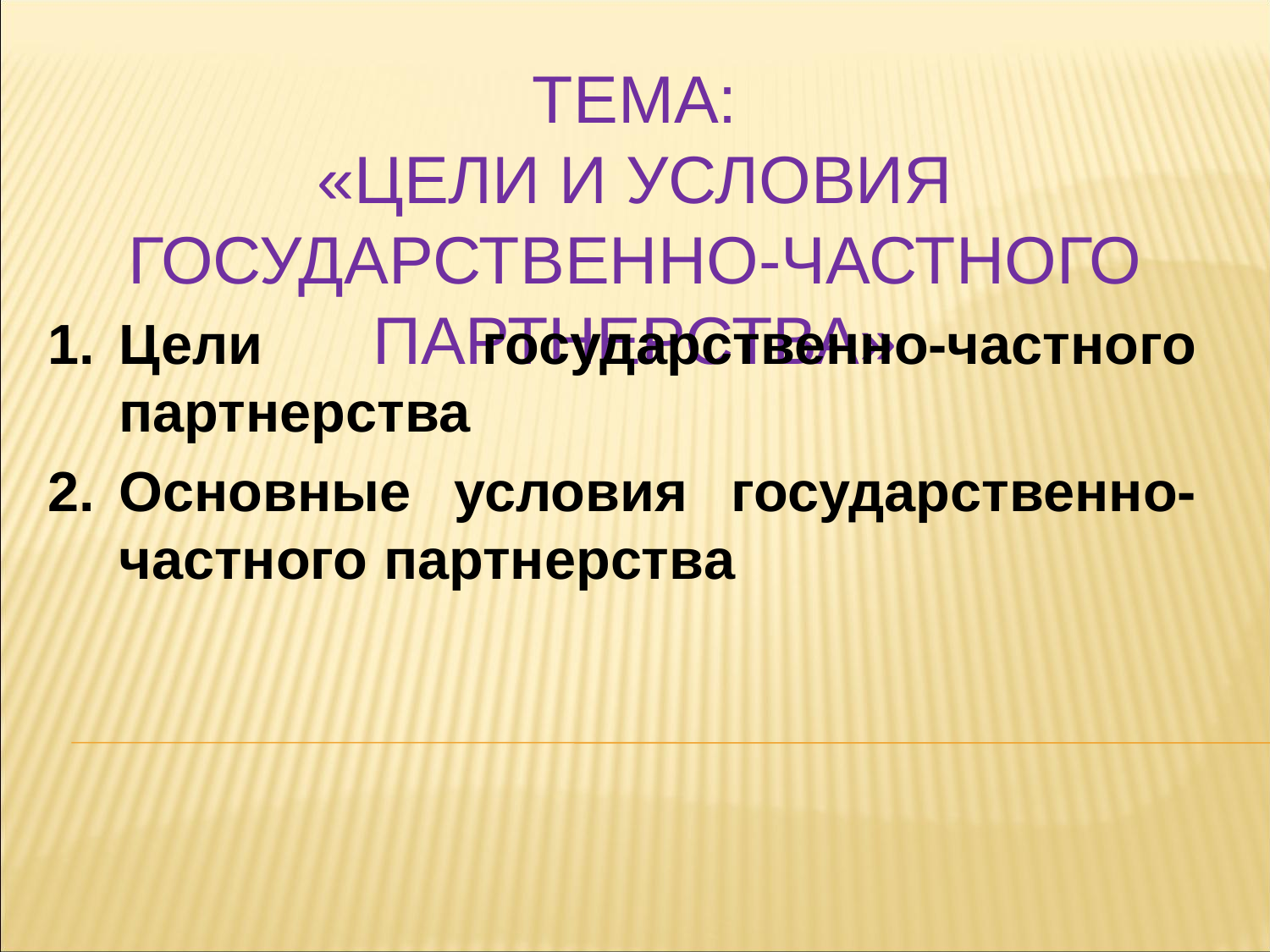

# Тема: «цели и условия государственно-частного партнерства»
Цели государственно-частного партнерства
Основные условия государственно-частного партнерства